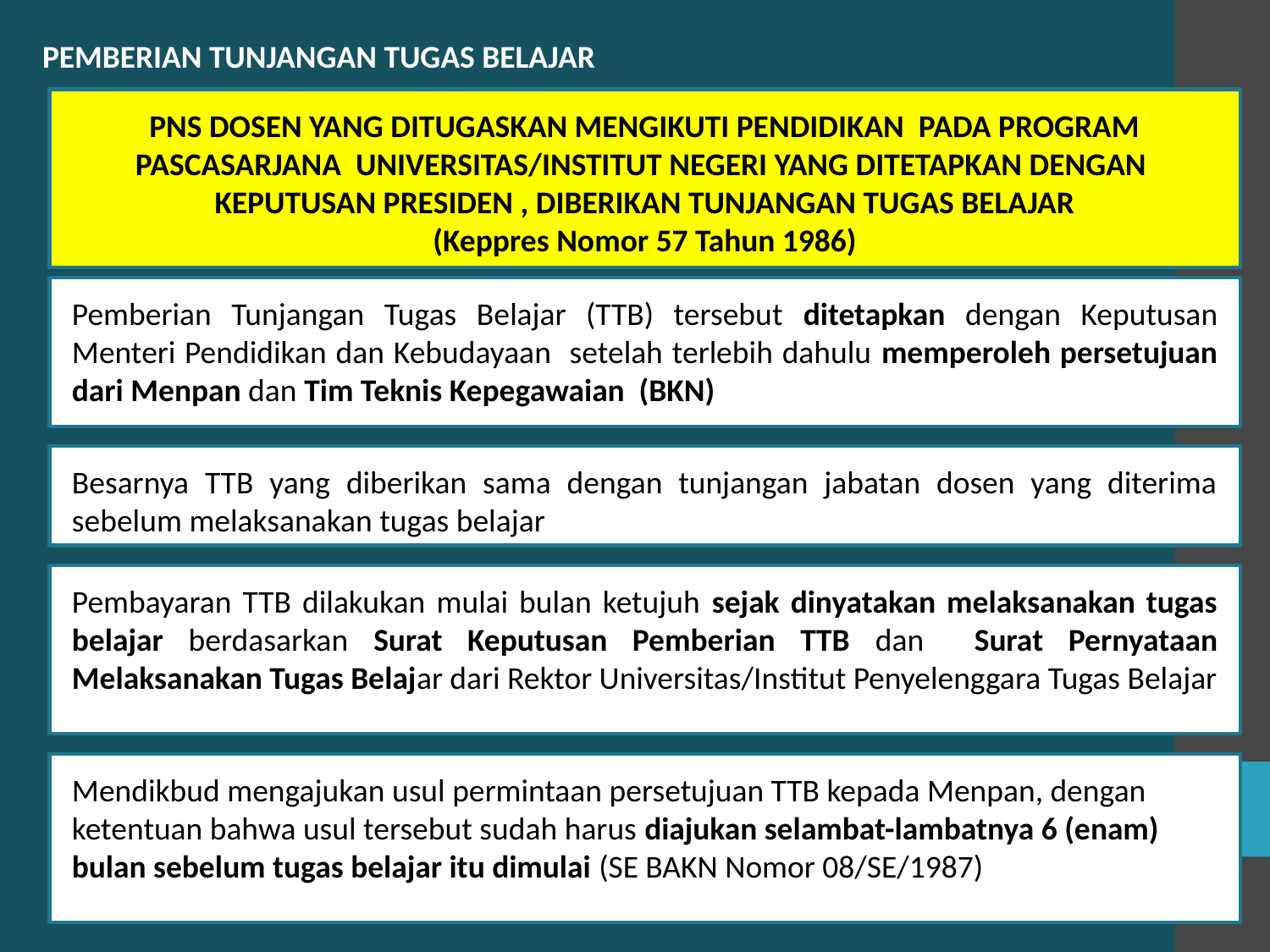

PEMBERIAN TUNJANGAN TUGAS BELAJAR

PNS DOSEN YANG DITUGASKAN MENGIKUTI PENDIDIKAN  PADA PROGRAM PASCASARJANA  UNIVERSITAS/INSTITUT NEGERI YANG DITETAPKAN DENGAN  KEPUTUSAN PRESIDEN , DIBERIKAN TUNJANGAN TUGAS BELAJAR
(Keppres Nomor 57 Tahun 1986)

Pemberian Tunjangan Tugas Belajar (TTB) tersebut ditetapkan dengan Keputusan Menteri Pendidikan dan Kebudayaan  setelah terlebih dahulu memperoleh persetujuan dari Menpan dan Tim Teknis Kepegawaian  (BKN)

Besarnya TTB yang diberikan sama dengan tunjangan jabatan dosen yang diterima sebelum melaksanakan tugas belajar

Pembayaran TTB dilakukan mulai bulan ketujuh sejak dinyatakan melaksanakan tugas belajar berdasarkan Surat Keputusan Pemberian TTB dan  Surat Pernyataan Melaksanakan Tugas Belajar dari Rektor Universitas/Institut Penyelenggara Tugas Belajar

Mendikbud mengajukan usul permintaan persetujuan TTB kepada Menpan, dengan ketentuan bahwa usul tersebut sudah harus diajukan selambat-lambatnya 6 (enam) bulan sebelum tugas belajar itu dimulai (SE BAKN Nomor 08/SE/1987)